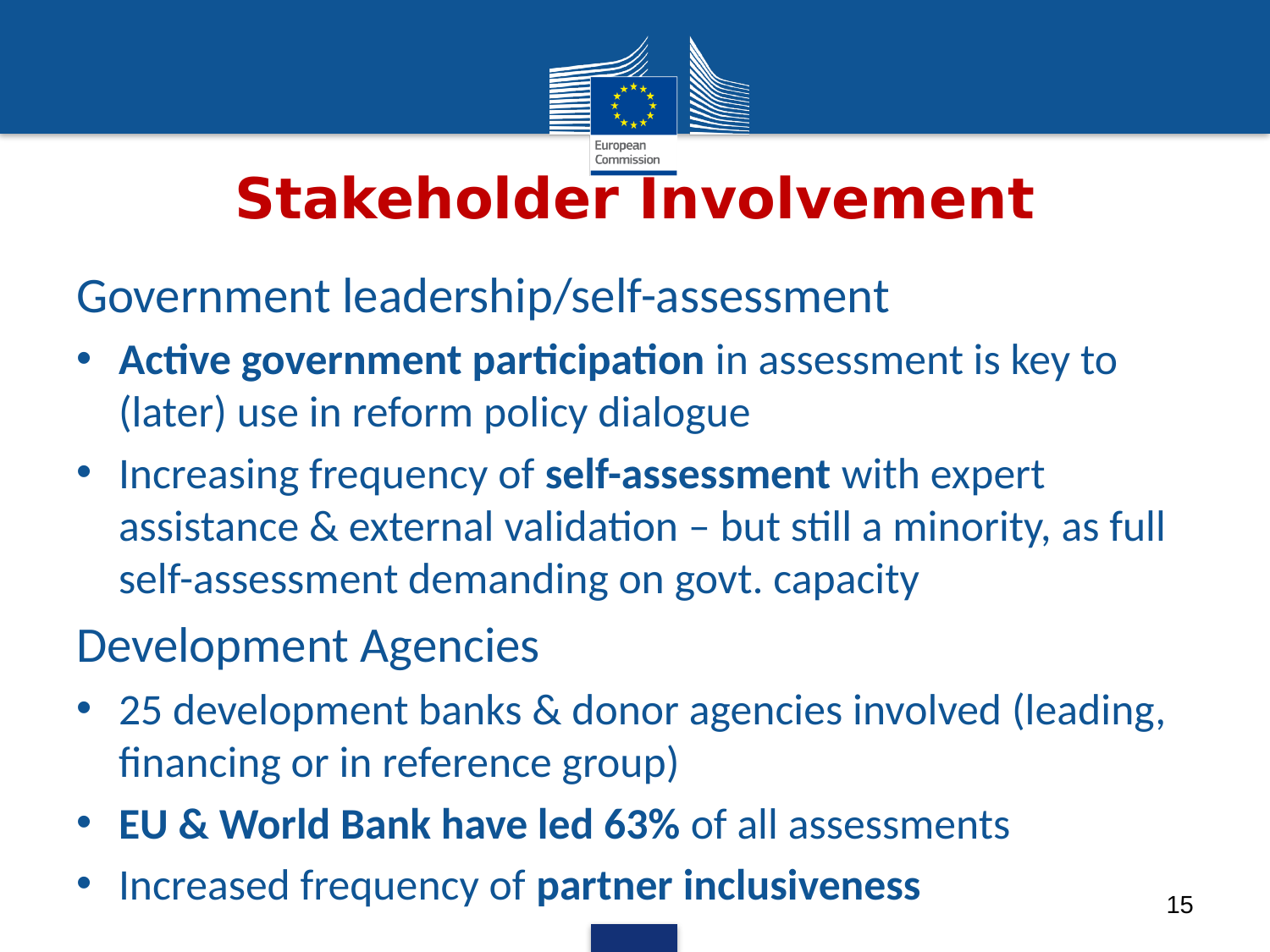

# Stakeholder Involvement
Government leadership/self-assessment
Active government participation in assessment is key to (later) use in reform policy dialogue
Increasing frequency of self-assessment with expert assistance & external validation – but still a minority, as full self-assessment demanding on govt. capacity
Development Agencies
25 development banks & donor agencies involved (leading, financing or in reference group)
EU & World Bank have led 63% of all assessments
Increased frequency of partner inclusiveness

15